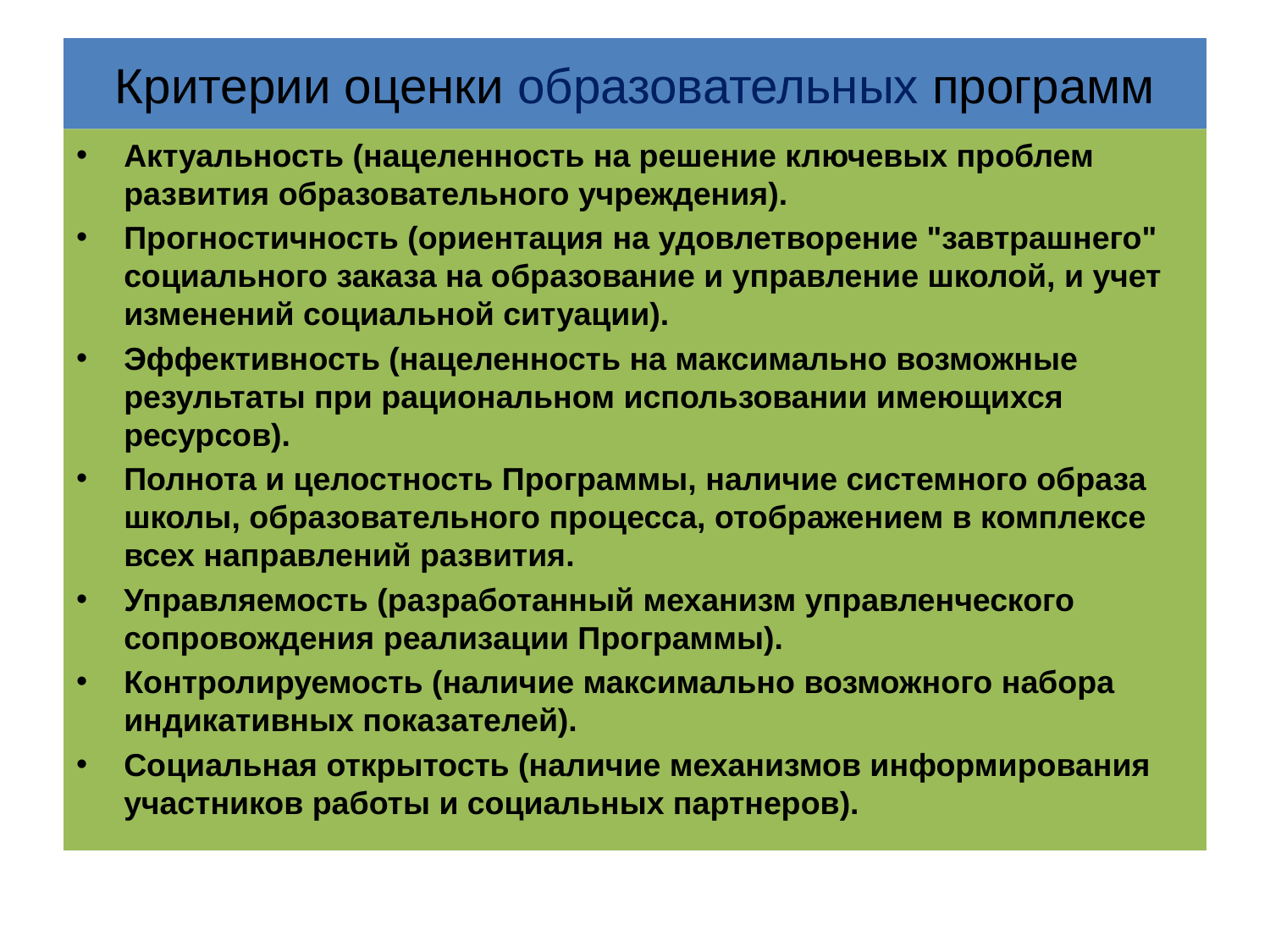

# Критерии оценки образовательных программ
Актуальность (нацеленность на решение ключевых проблем развития образовательного учреждения).
Прогностичность (ориентация на удовлетворение "завтрашнего" социального заказа на образование и управление школой, и учет изменений социальной ситуации).
Эффективность (нацеленность на максимально возможные результаты при рациональном использовании имеющихся ресурсов).
Полнота и целостность Программы, наличие системного образа школы, образовательного процесса, отображением в комплексе всех направлений развития.
Управляемость (разработанный механизм управленческого сопровождения реализации Программы).
Контролируемость (наличие максимально возможного набора индикативных показателей).
Социальная открытость (наличие механизмов информирования участников работы и социальных партнеров).